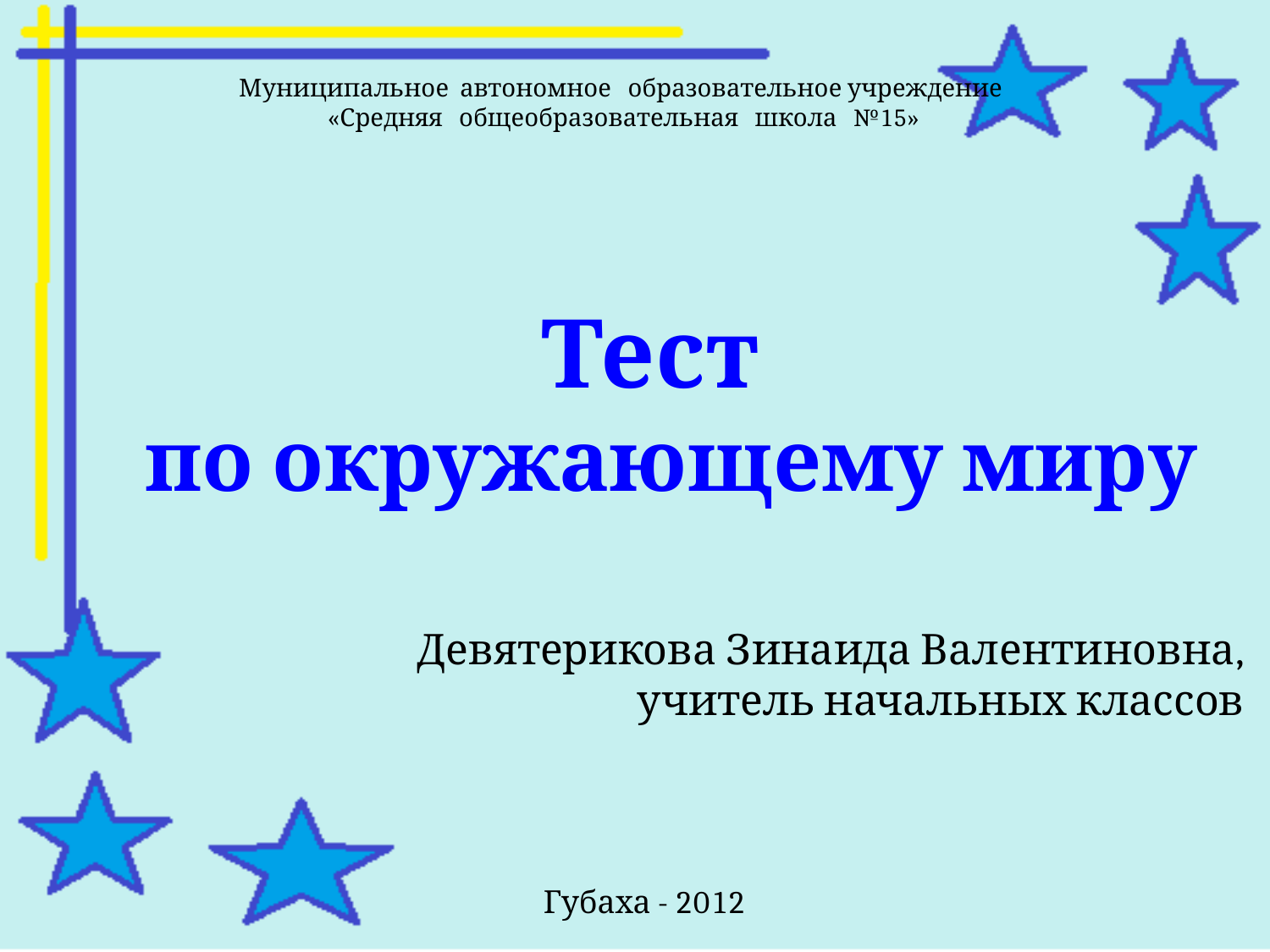

Муниципальное  автономное   образовательное учреждение
«Средняя   общеобразовательная   школа   №15»

Тест
по окружающему миру
Девятерикова Зинаида Валентиновна,
учитель начальных классов
Губаха - 2012